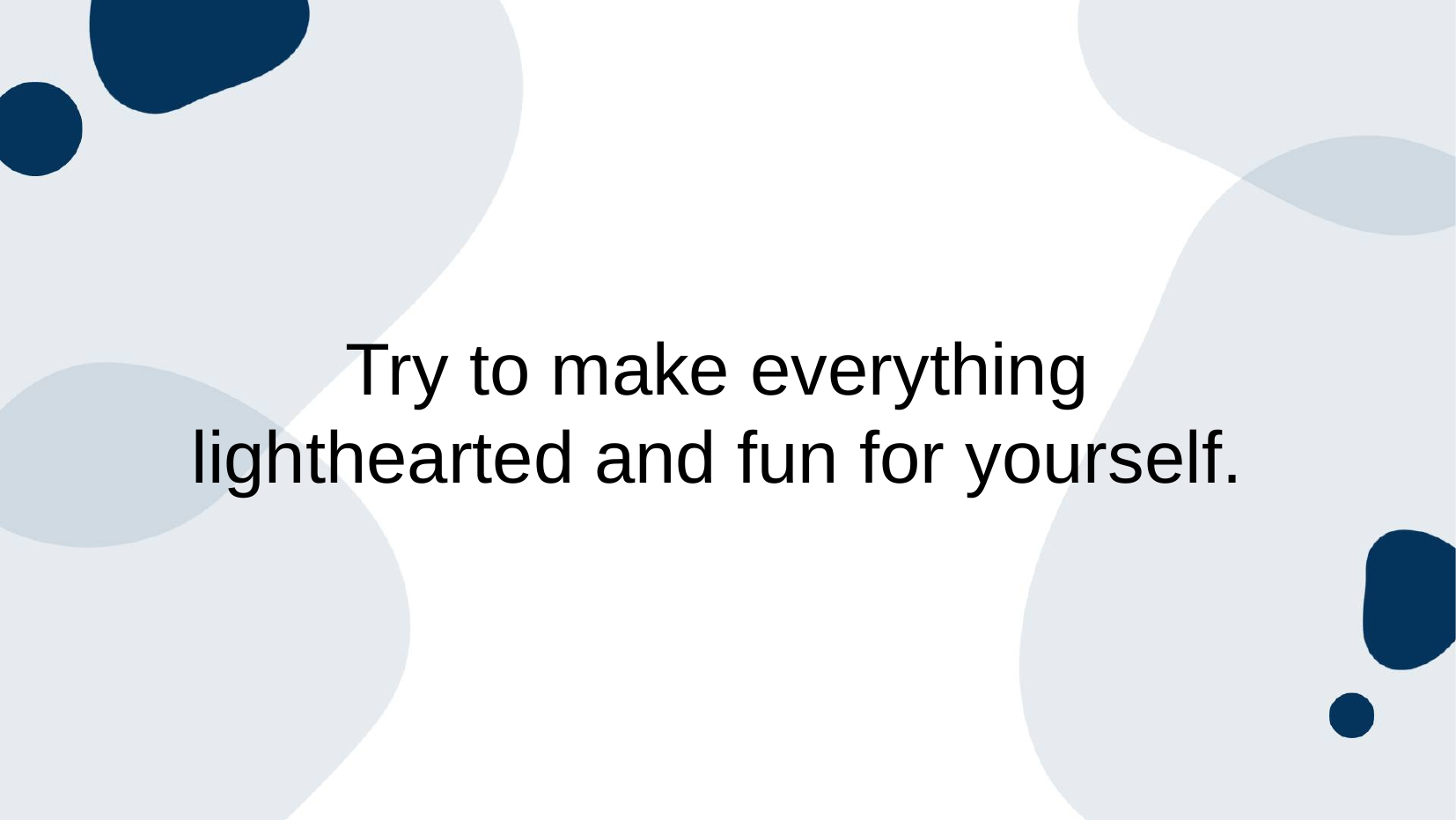

Try to make everything
lighthearted and fun for yourself.